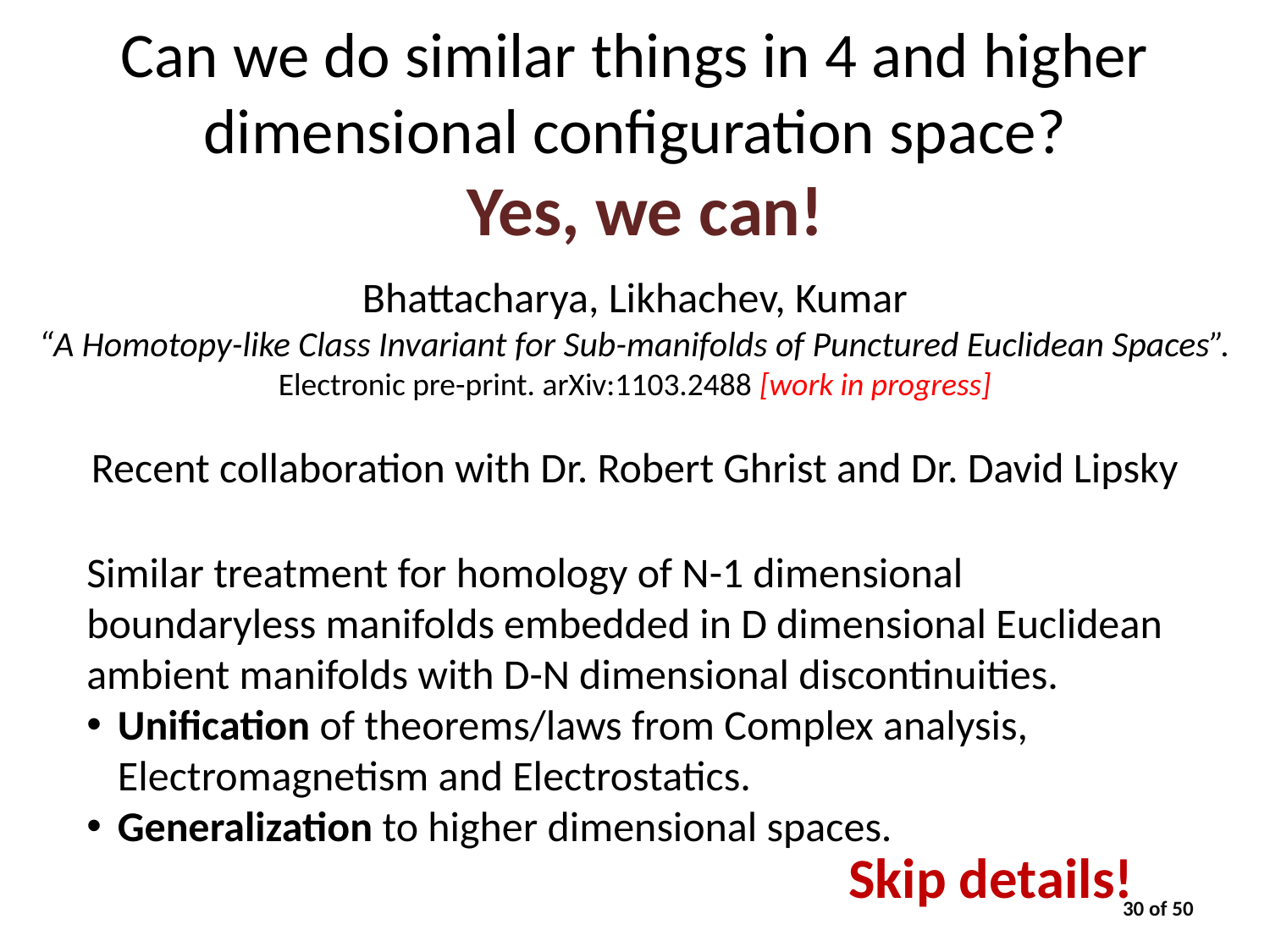

# Can we do similar things in 4 and higher dimensional configuration space?
Yes, we can!
Bhattacharya, Likhachev, Kumar
“A Homotopy-like Class Invariant for Sub-manifolds of Punctured Euclidean Spaces”. Electronic pre-print. arXiv:1103.2488 [work in progress]

Recent collaboration with Dr. Robert Ghrist and Dr. David Lipsky
Similar treatment for homology of N-1 dimensional boundaryless manifolds embedded in D dimensional Euclidean ambient manifolds with D-N dimensional discontinuities.
Unification of theorems/laws from Complex analysis, Electromagnetism and Electrostatics.
Generalization to higher dimensional spaces.
Skip details!
30 of 50